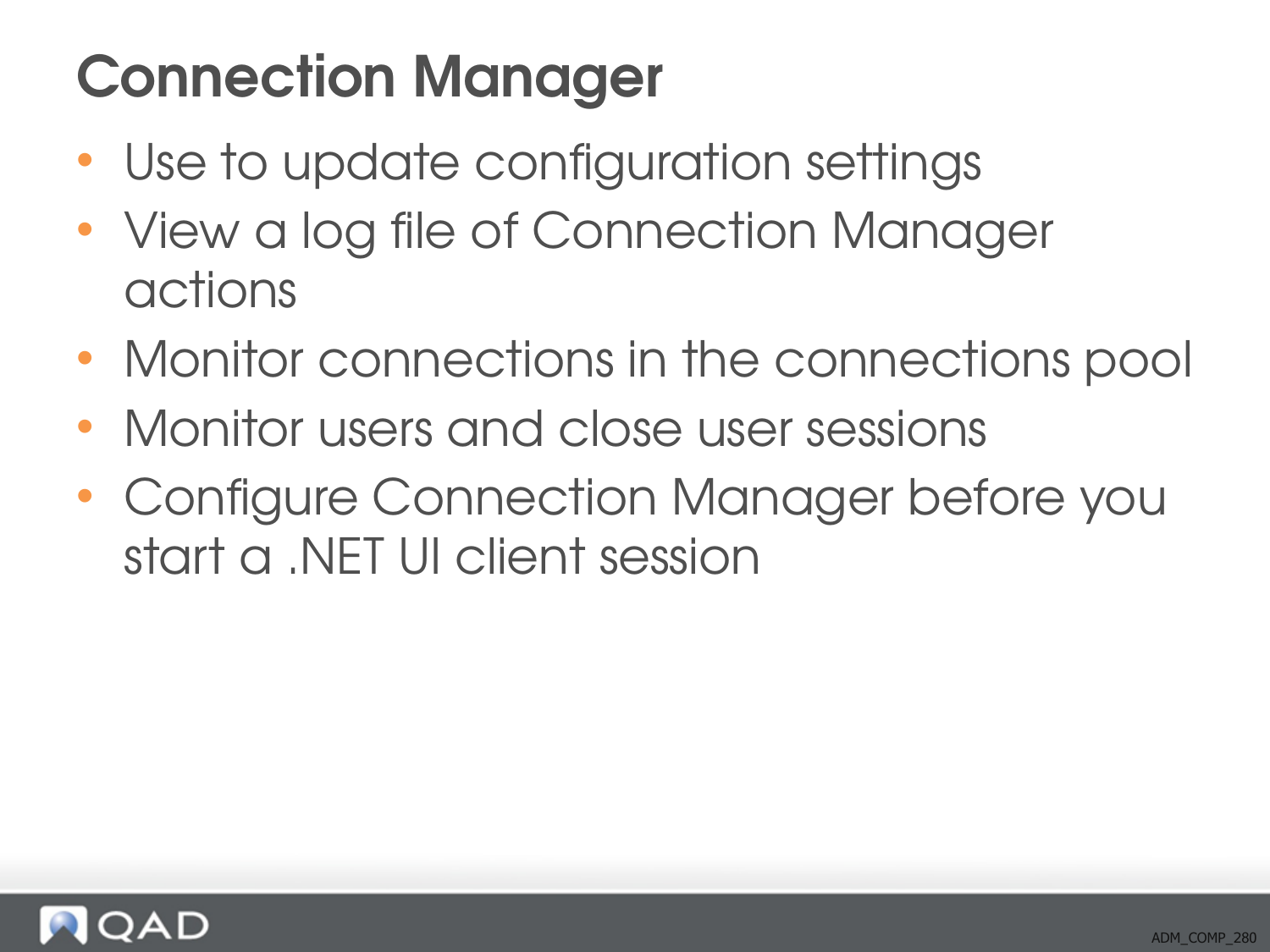

# Connection Manager
Use to update configuration settings
View a log file of Connection Manager actions
Monitor connections in the connections pool
Monitor users and close user sessions
Configure Connection Manager before you start a .NET UI client session

ADM_COMP_280